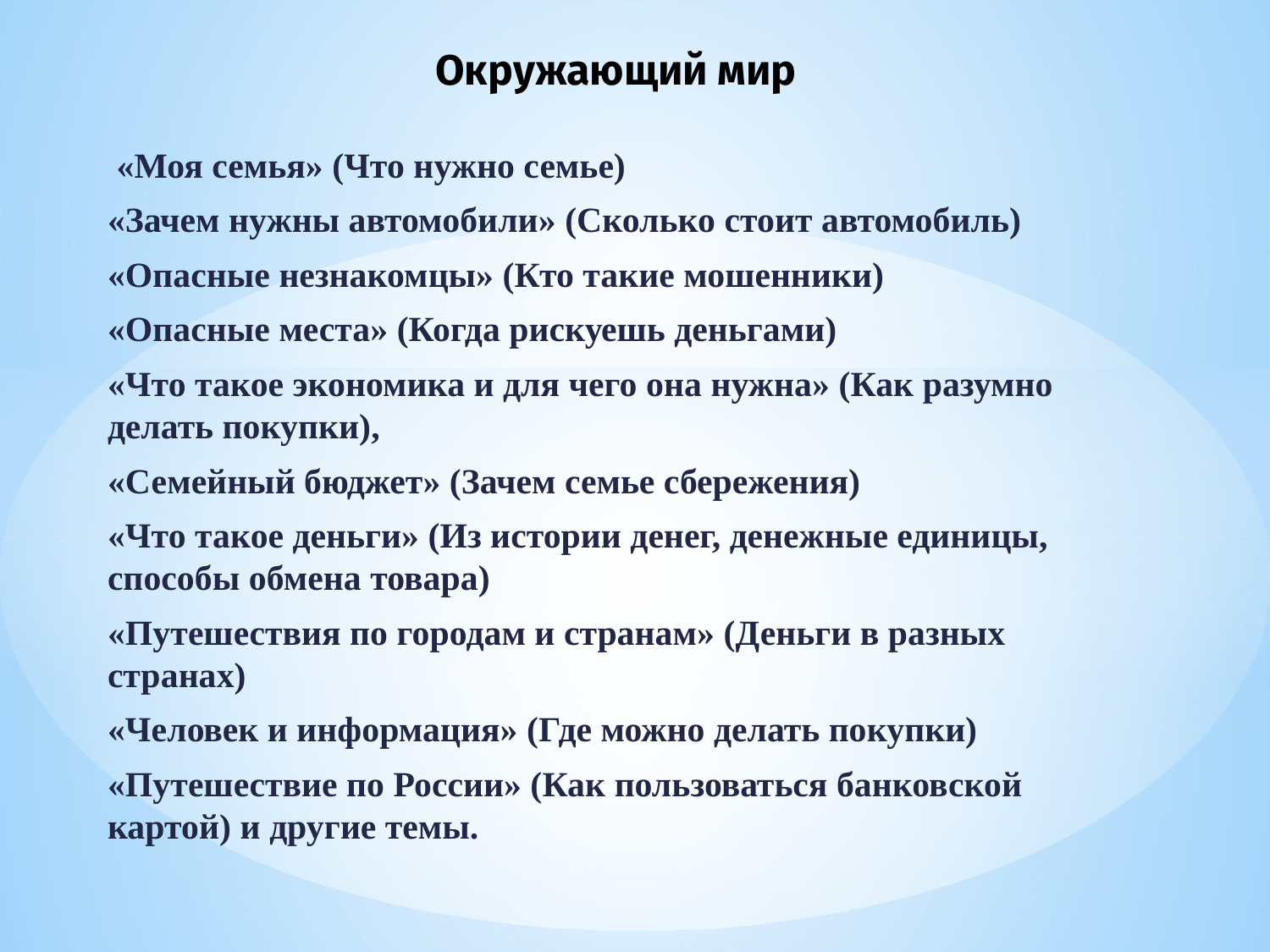

# Окружающий мир
 «Моя семья» (Что нужно семье)
«Зачем нужны автомобили» (Сколько стоит автомобиль)
«Опасные незнакомцы» (Кто такие мошенники)
«Опасные места» (Когда рискуешь деньгами)
«Что такое экономика и для чего она нужна» (Как разумно делать покупки),
«Семейный бюджет» (Зачем семье сбережения)
«Что такое деньги» (Из истории денег, денежные единицы, способы обмена товара)
«Путешествия по городам и странам» (Деньги в разных странах)
«Человек и информация» (Где можно делать покупки)
«Путешествие по России» (Как пользоваться банковской картой) и другие темы.